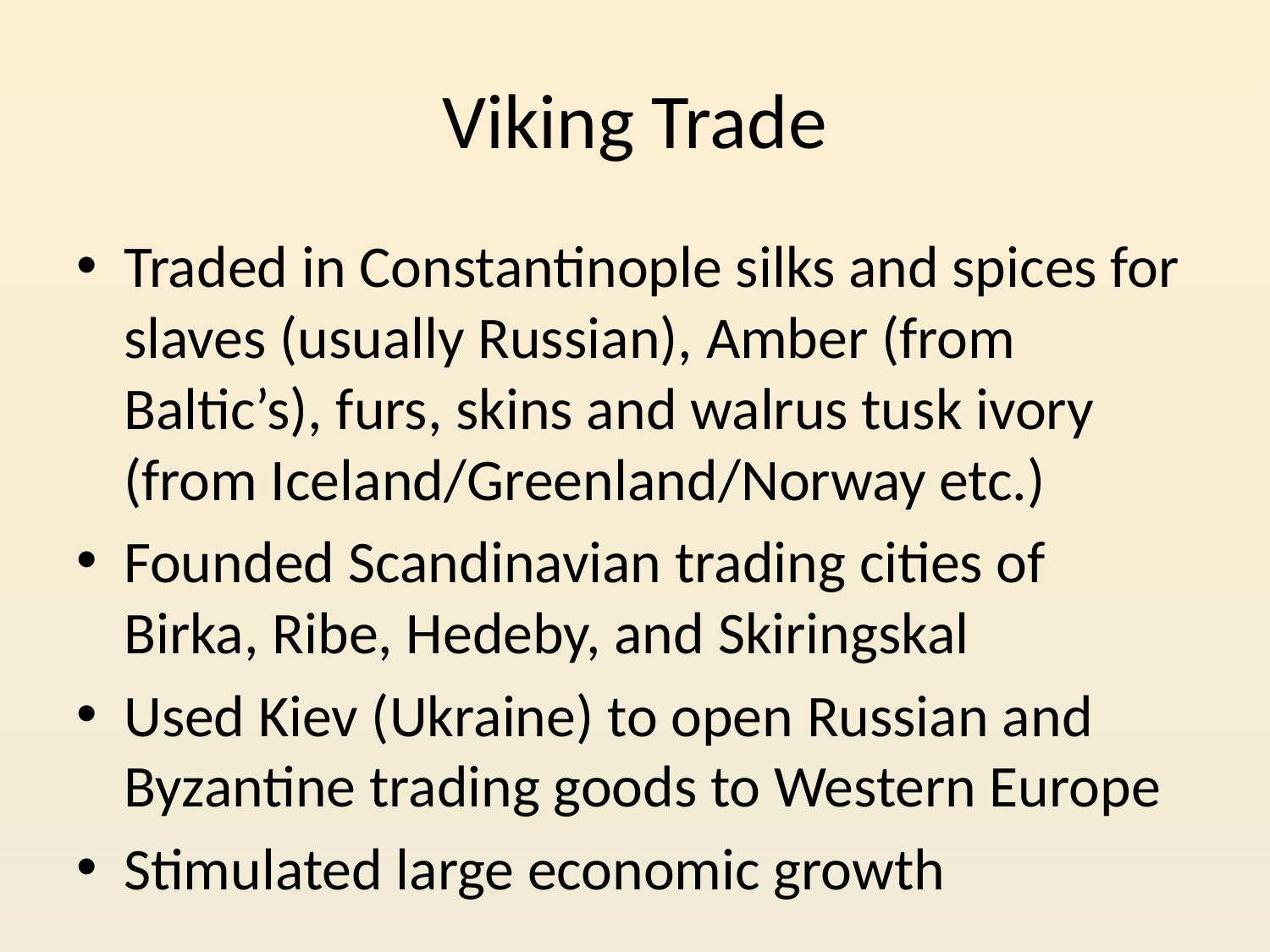

# Viking Trade
Traded in Constantinople silks and spices for slaves (usually Russian), Amber (from Baltic’s), furs, skins and walrus tusk ivory (from Iceland/Greenland/Norway etc.)
Founded Scandinavian trading cities of Birka, Ribe, Hedeby, and Skiringskal
Used Kiev (Ukraine) to open Russian and Byzantine trading goods to Western Europe
Stimulated large economic growth